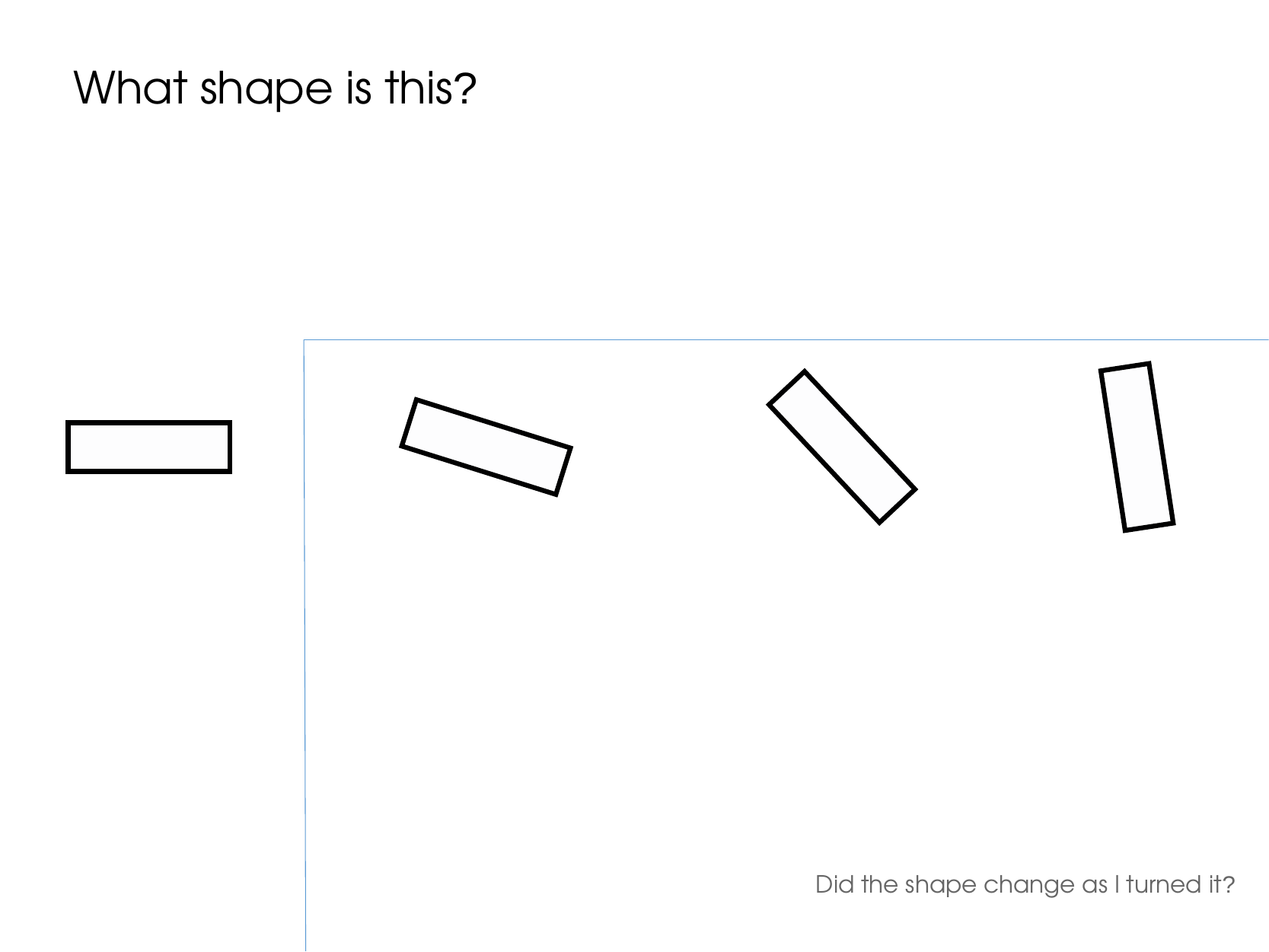

What shape is this?

Did the shape change as I turned it?